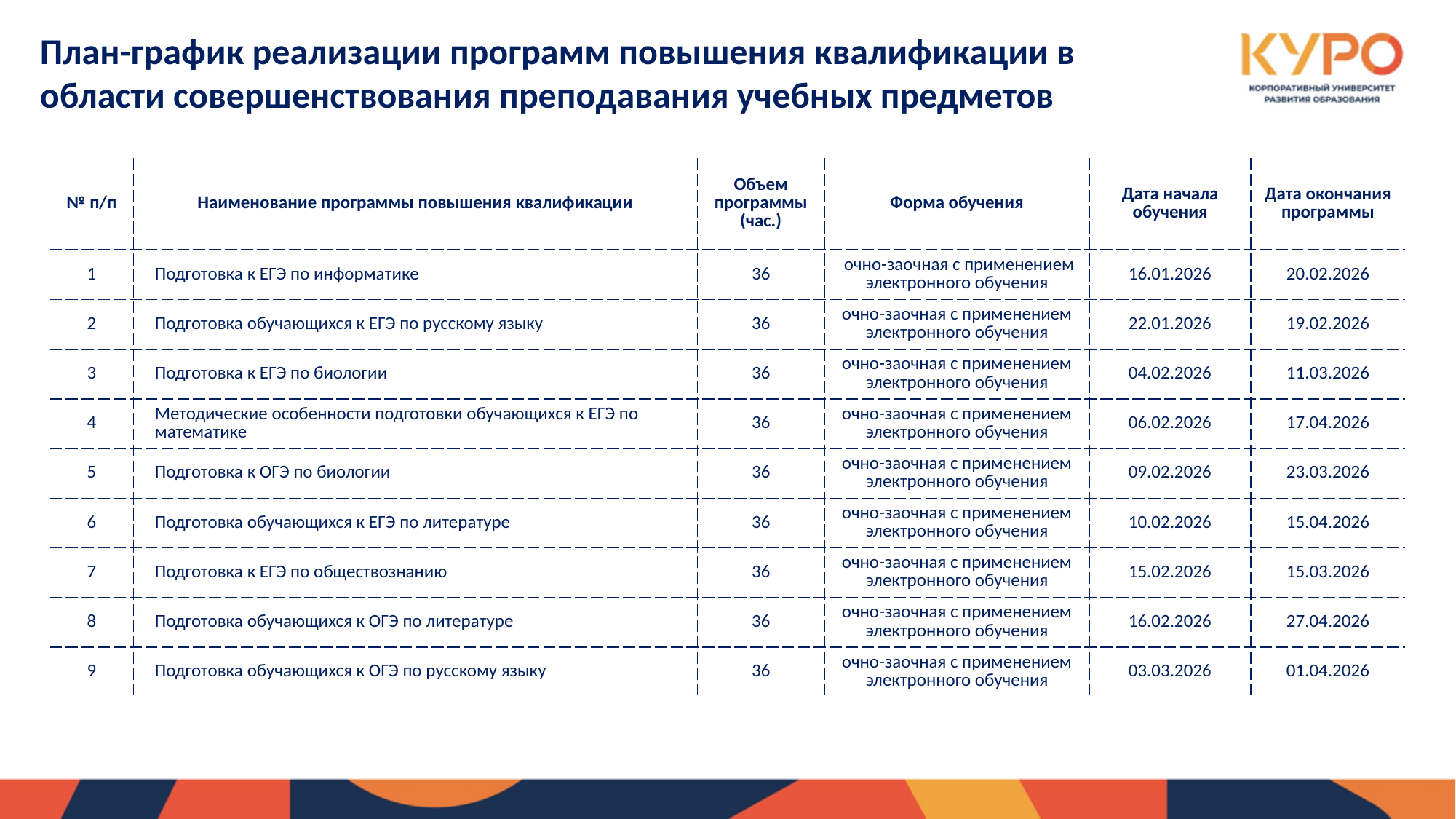

План-график реализации программ повышения квалификации в области совершенствования преподавания учебных предметов
| № п/п | Наименование программы повышения квалификации | Объем программы (час.) | Форма обучения | Дата начала обучения | Дата окончания программы |
| --- | --- | --- | --- | --- | --- |
| 1 | Подготовка к ЕГЭ по информатике | 36 | очно-заочная с применением электронного обучения | 16.01.2026 | 20.02.2026 |
| 2 | Подготовка обучающихся к ЕГЭ по русскому языку | 36 | очно-заочная с применением электронного обучения | 22.01.2026 | 19.02.2026 |
| 3 | Подготовка к ЕГЭ по биологии | 36 | очно-заочная с применением электронного обучения | 04.02.2026 | 11.03.2026 |
| 4 | Методические особенности подготовки обучающихся к ЕГЭ по математике | 36 | очно-заочная с применением электронного обучения | 06.02.2026 | 17.04.2026 |
| 5 | Подготовка к ОГЭ по биологии | 36 | очно-заочная с применением электронного обучения | 09.02.2026 | 23.03.2026 |
| 6 | Подготовка обучающихся к ЕГЭ по литературе | 36 | очно-заочная с применением электронного обучения | 10.02.2026 | 15.04.2026 |
| 7 | Подготовка к ЕГЭ по обществознанию | 36 | очно-заочная с применением электронного обучения | 15.02.2026 | 15.03.2026 |
| 8 | Подготовка обучающихся к OГЭ по литературе | 36 | очно-заочная с применением электронного обучения | 16.02.2026 | 27.04.2026 |
| 9 | Подготовка обучающихся к ОГЭ по русскому языку | 36 | очно-заочная с применением электронного обучения | 03.03.2026 | 01.04.2026 |